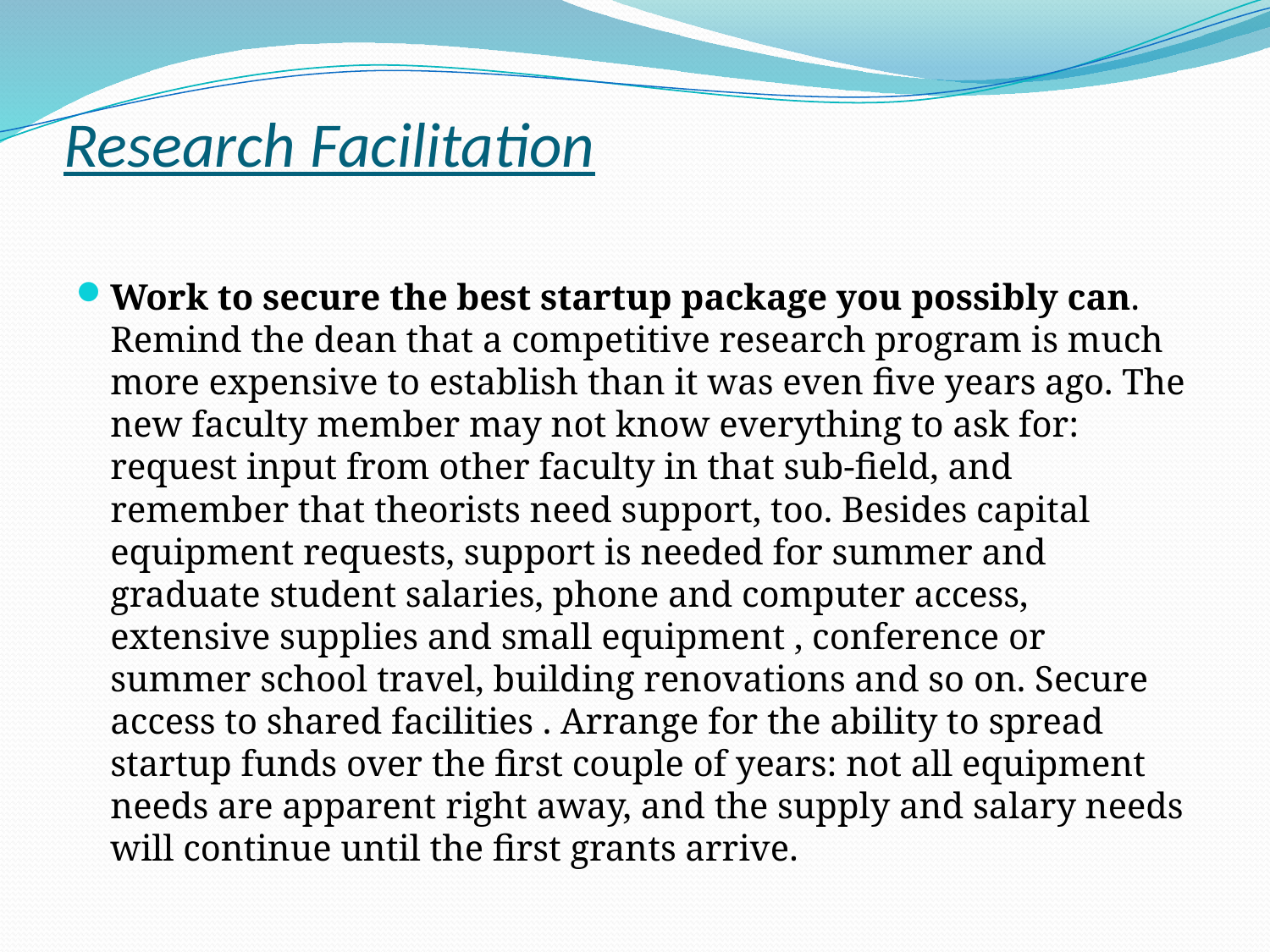

# Research Facilitation
Work to secure the best startup package you possibly can. Remind the dean that a competitive research program is much more expensive to establish than it was even five years ago. The new faculty member may not know everything to ask for: request input from other faculty in that sub-field, and remember that theorists need support, too. Besides capital equipment requests, support is needed for summer and graduate student salaries, phone and computer access, extensive supplies and small equipment , conference or summer school travel, building renovations and so on. Secure access to shared facilities . Arrange for the ability to spread startup funds over the first couple of years: not all equipment needs are apparent right away, and the supply and salary needs will continue until the first grants arrive.